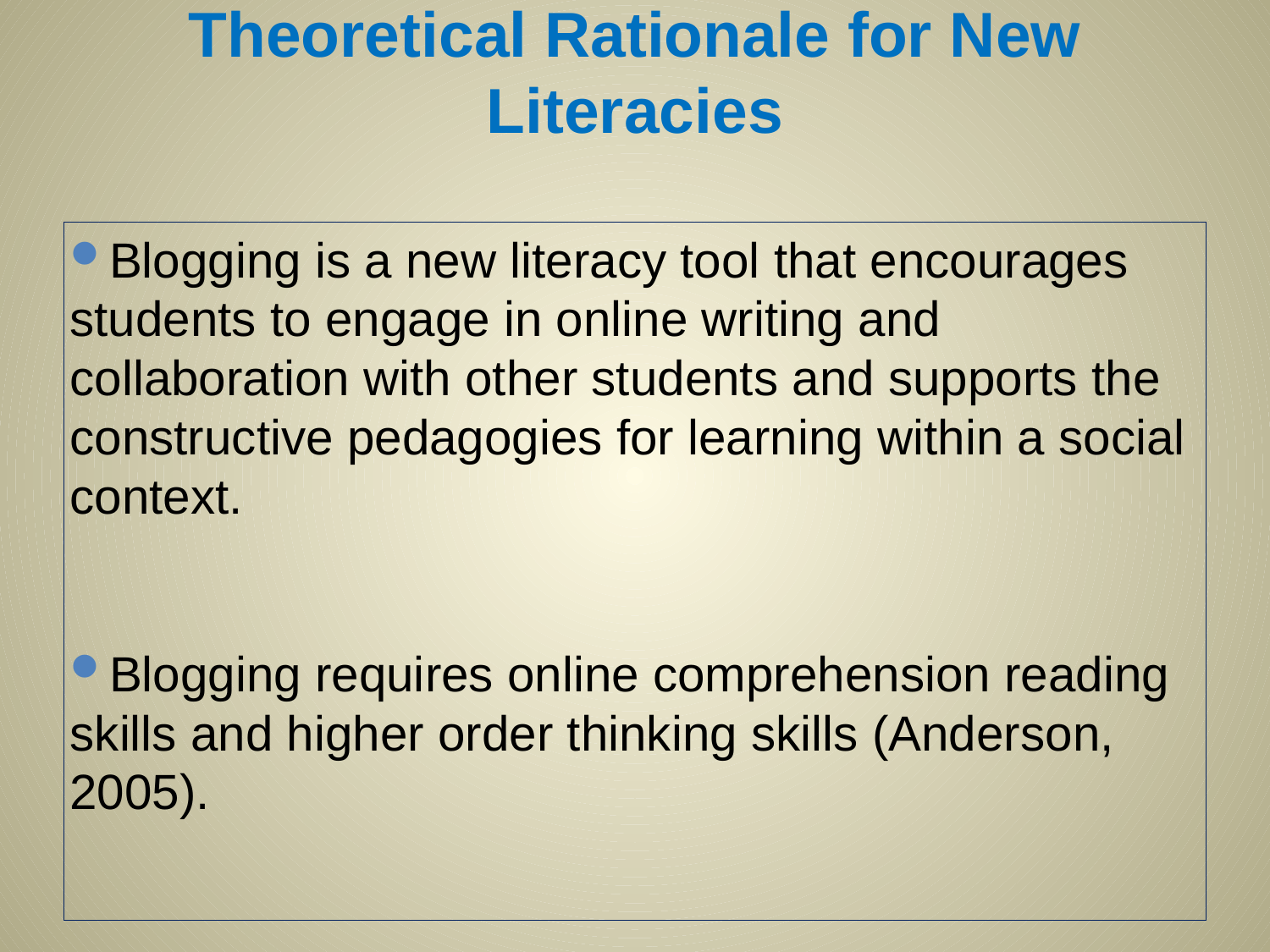

# Theoretical Rationale for New Literacies
Blogging is a new literacy tool that encourages students to engage in online writing and collaboration with other students and supports the constructive pedagogies for learning within a social context.

Blogging requires online comprehension reading skills and higher order thinking skills (Anderson, 2005).